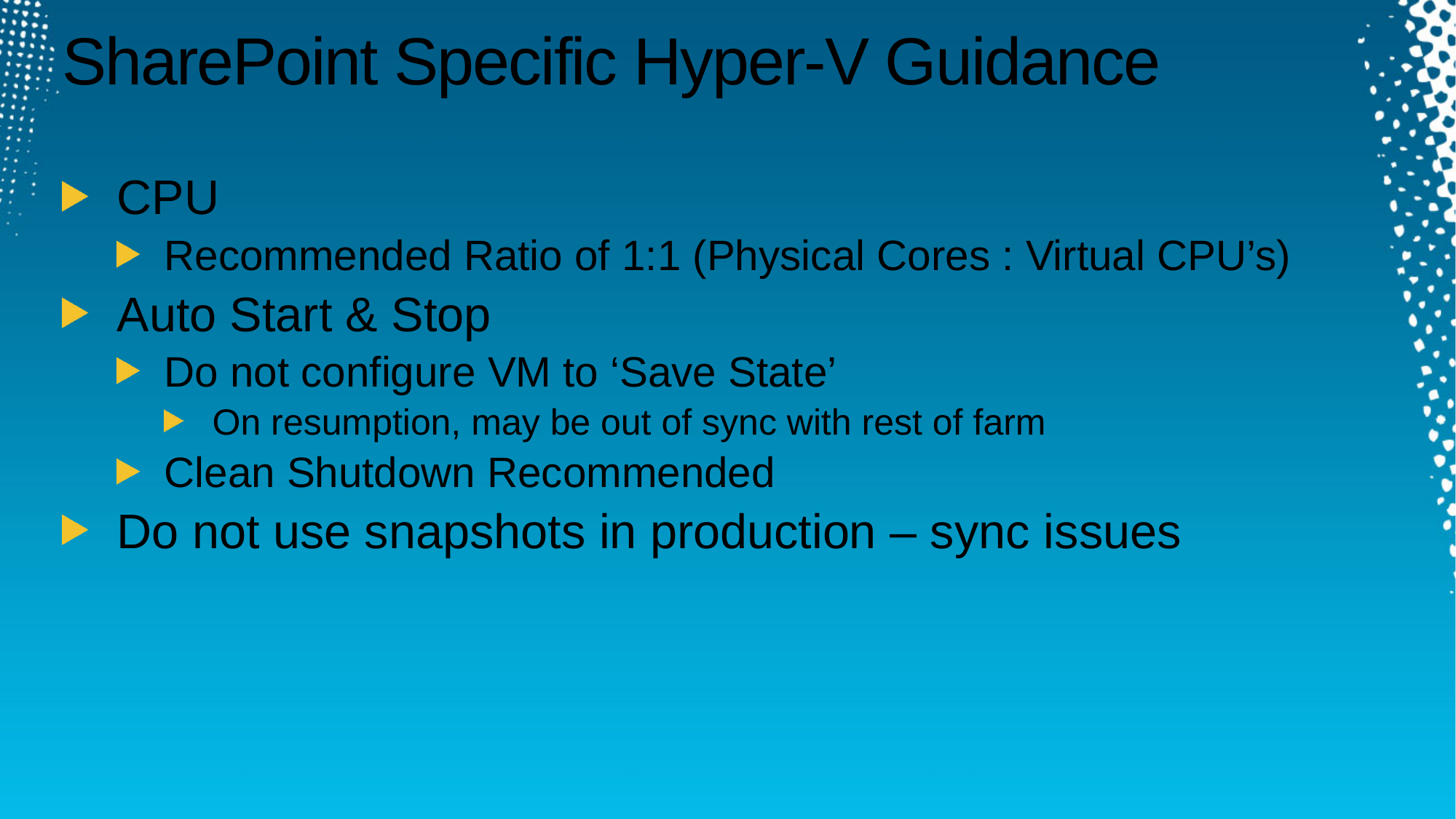

# SharePoint Specific Hyper-V Guidance
CPU
Recommended Ratio of 1:1 (Physical Cores : Virtual CPU’s)
Auto Start & Stop
Do not configure VM to ‘Save State’
On resumption, may be out of sync with rest of farm
Clean Shutdown Recommended
Do not use snapshots in production – sync issues